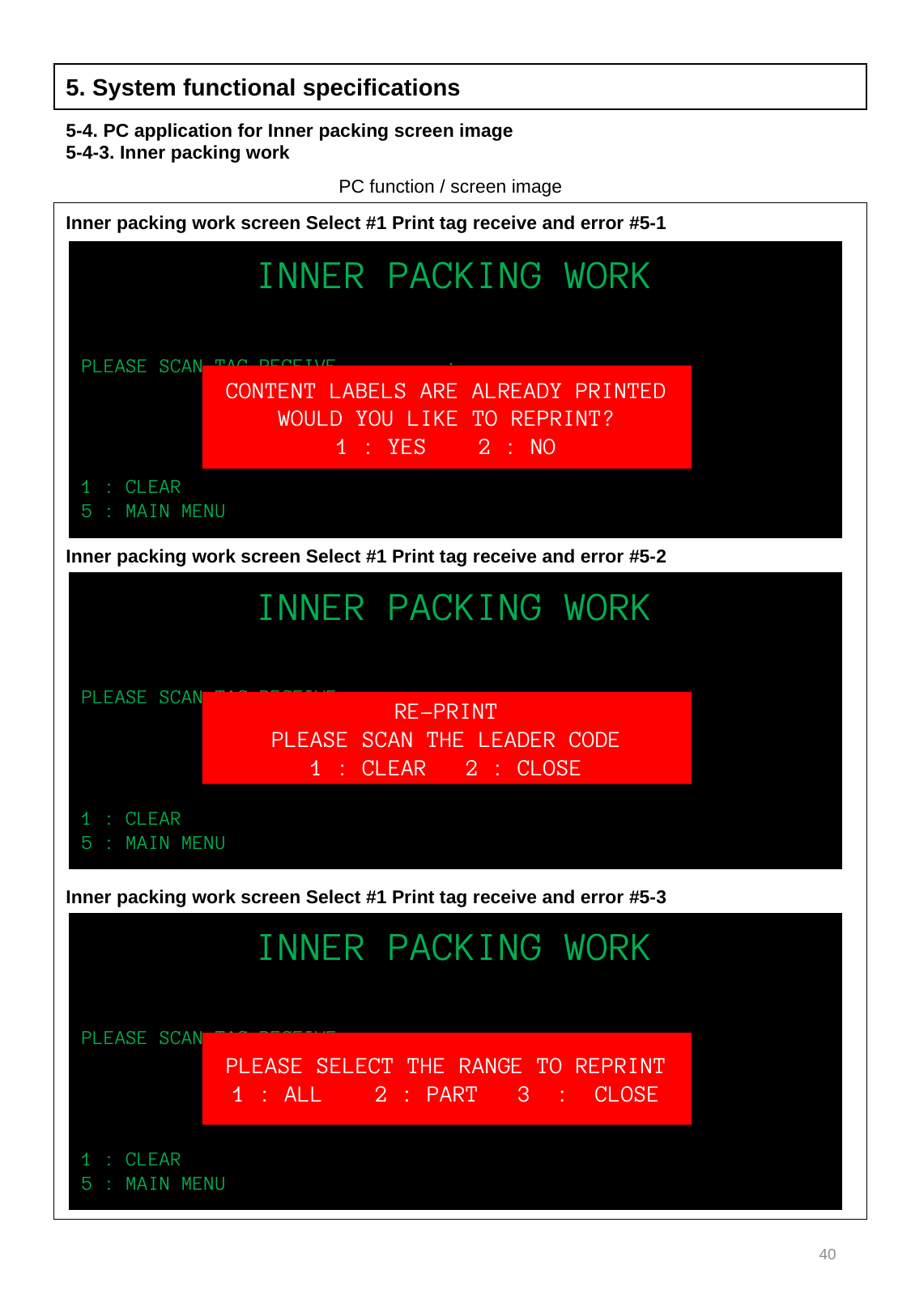

5. System functional specifications
5-4. PC application for Inner packing screen image
5-4-3. Inner packing work
PC function / screen image

Inner packing work screen Select #1 Print tag receive and error #5-1

INNER PACKING WORK
PLEASE SCAN TAG RECEIVE	:

1 : CLEAR
5 : MAIN MENU
CONTENT LABELS ARE ALREADY PRINTED WOULD YOU LIKE TO REPRINT?
1 : YES    2 : NO
Inner packing work screen Select #1 Print tag receive and error #5-2

INNER PACKING WORK
PLEASE SCAN TAG RECEIVE	:

1 : CLEAR
5 : MAIN MENU
RE-PRINT
PLEASE SCAN THE LEADER CODE
1 : CLEAR   2 : CLOSE
Inner packing work screen Select #1 Print tag receive and error #5-3

INNER PACKING WORK
PLEASE SCAN TAG RECEIVE	:

1 : CLEAR
5 : MAIN MENU
PLEASE SELECT THE RANGE TO REPRINT
1 : ALL    2 : PART   3  :  CLOSE
40